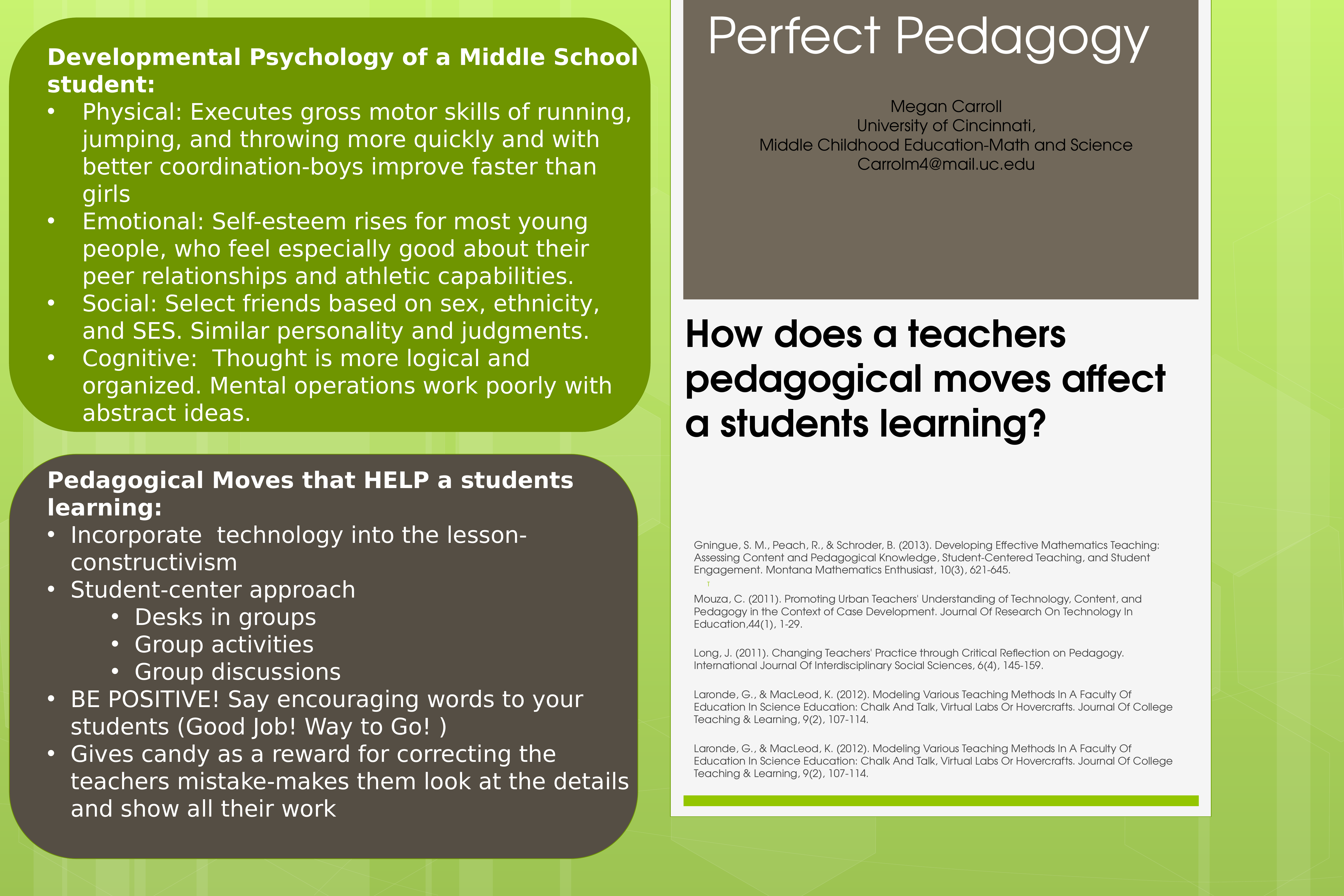

Perfect Pedagogy

Developmental Psychology of a Middle School student:
Physical: Executes gross motor skills of running, jumping, and throwing more quickly and with better coordination-boys improve faster than girls
Emotional: Self-esteem rises for most young people, who feel especially good about their peer relationships and athletic capabilities.
Social: Select friends based on sex, ethnicity, and SES. Similar personality and judgments.
Cognitive:  Thought is more logical and organized. Mental operations work poorly with abstract ideas.
Megan Carroll
 University of Cincinnati,
Middle Childhood Education-Math and Science
Carrolm4@mail.uc.edu
How does a teachers pedagogical moves affect a students learning?
# T

Pedagogical Moves that HELP a students learning:
Incorporate  technology into the lesson- constructivism
Student-center approach
Desks in groups
Group activities
Group discussions
BE POSITIVE! Say encouraging words to your students (Good Job! Way to Go! )
Gives candy as a reward for correcting the teachers mistake-makes them look at the details and show all their work

Gningue, S. M., Peach, R., & Schroder, B. (2013). Developing Effective Mathematics Teaching: Assessing Content and Pedagogical Knowledge, Student-Centered Teaching, and Student Engagement. Montana Mathematics Enthusiast, 10(3), 621-645.

Mouza, C. (2011). Promoting Urban Teachers' Understanding of Technology, Content, and Pedagogy in the Context of Case Development. Journal Of Research On Technology In Education,44(1), 1-29.

Long, J. (2011). Changing Teachers' Practice through Critical Reflection on Pedagogy. International Journal Of Interdisciplinary Social Sciences, 6(4), 145-159.

Laronde, G., & MacLeod, K. (2012). Modeling Various Teaching Methods In A Faculty Of Education In Science Education: Chalk And Talk, Virtual Labs Or Hovercrafts. Journal Of College Teaching & Learning, 9(2), 107-114.

Laronde, G., & MacLeod, K. (2012). Modeling Various Teaching Methods In A Faculty Of Education In Science Education: Chalk And Talk, Virtual Labs Or Hovercrafts. Journal Of College Teaching & Learning, 9(2), 107-114.